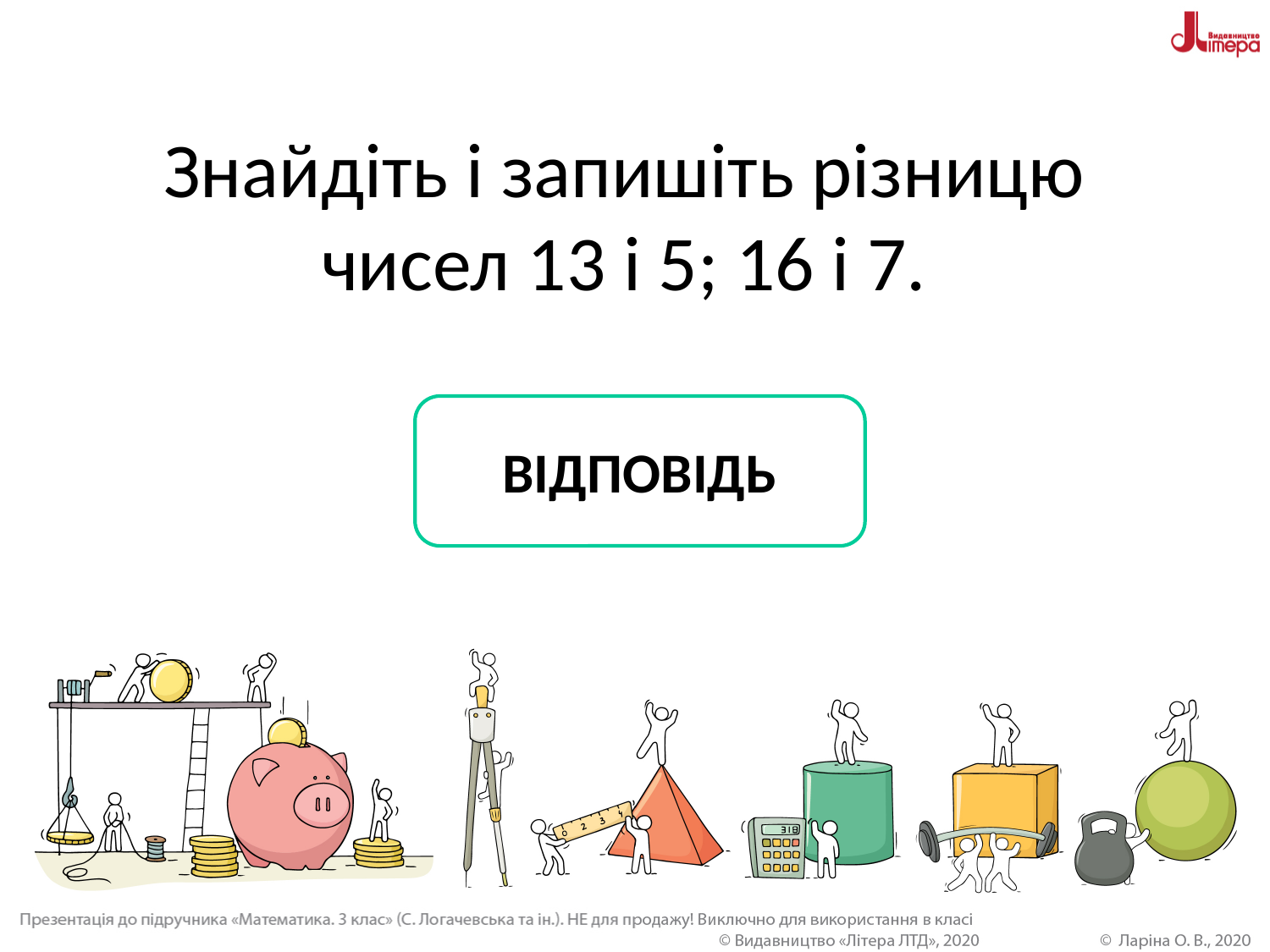

# Знайдіть і запишіть різницю чисел 13 і 5; 16 і 7.

ВІДПОВІДЬ